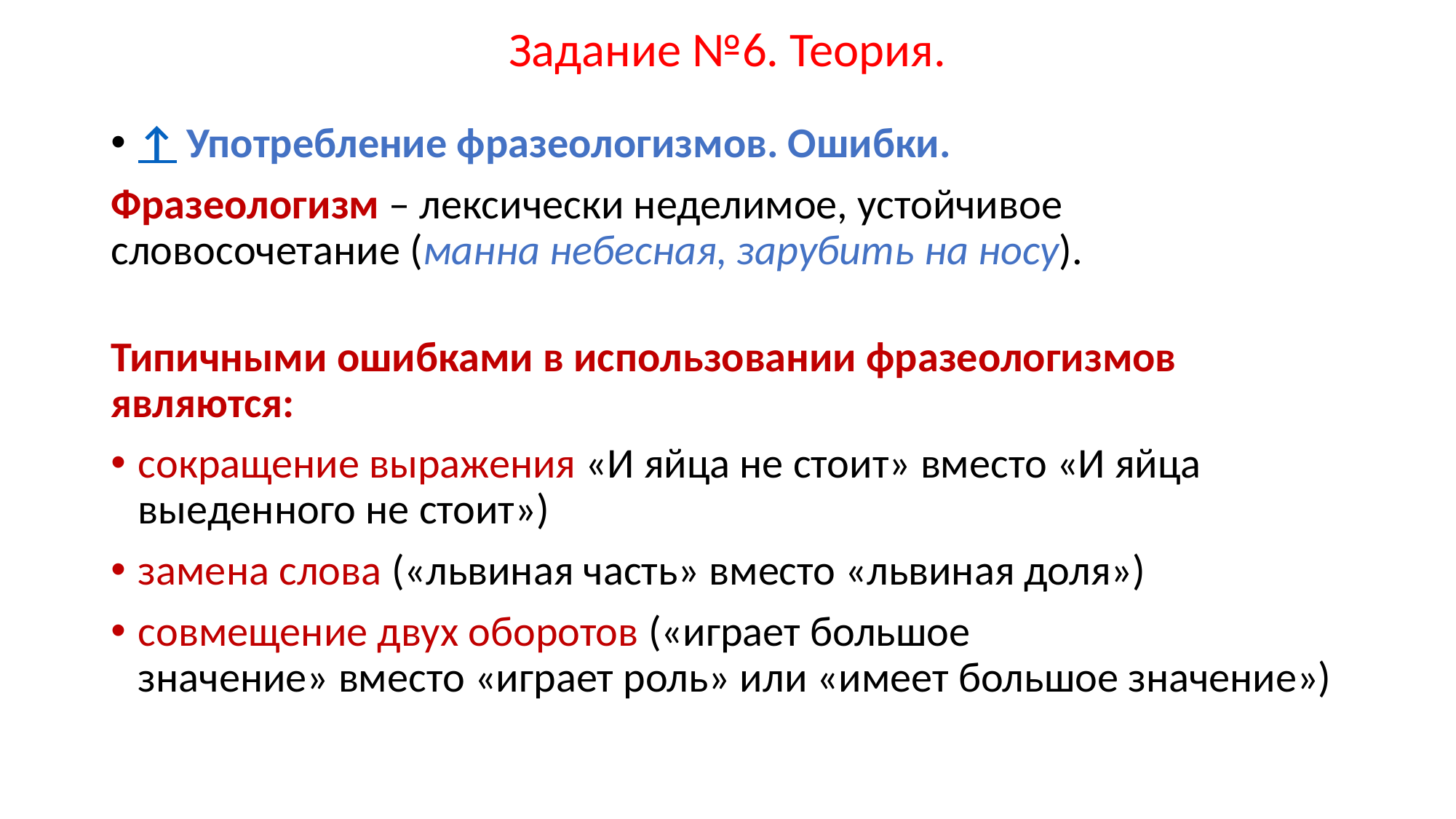

# Задание №6. Теория.

↑ Употребление фразеологизмов. Ошибки.
Фразеологизм – лексически неделимое, устойчивое словосочетание (манна небесная, зарубить на носу).
Типичными ошибками в использовании фразеологизмов являются:
сокращение выражения «И яйца не стоит» вместо «И яйца выеденного не стоит»)
замена слова («львиная часть» вместо «львиная доля»)
совмещение двух оборотов («играет большое значение» вместо «играет роль» или «имеет большое значение»)